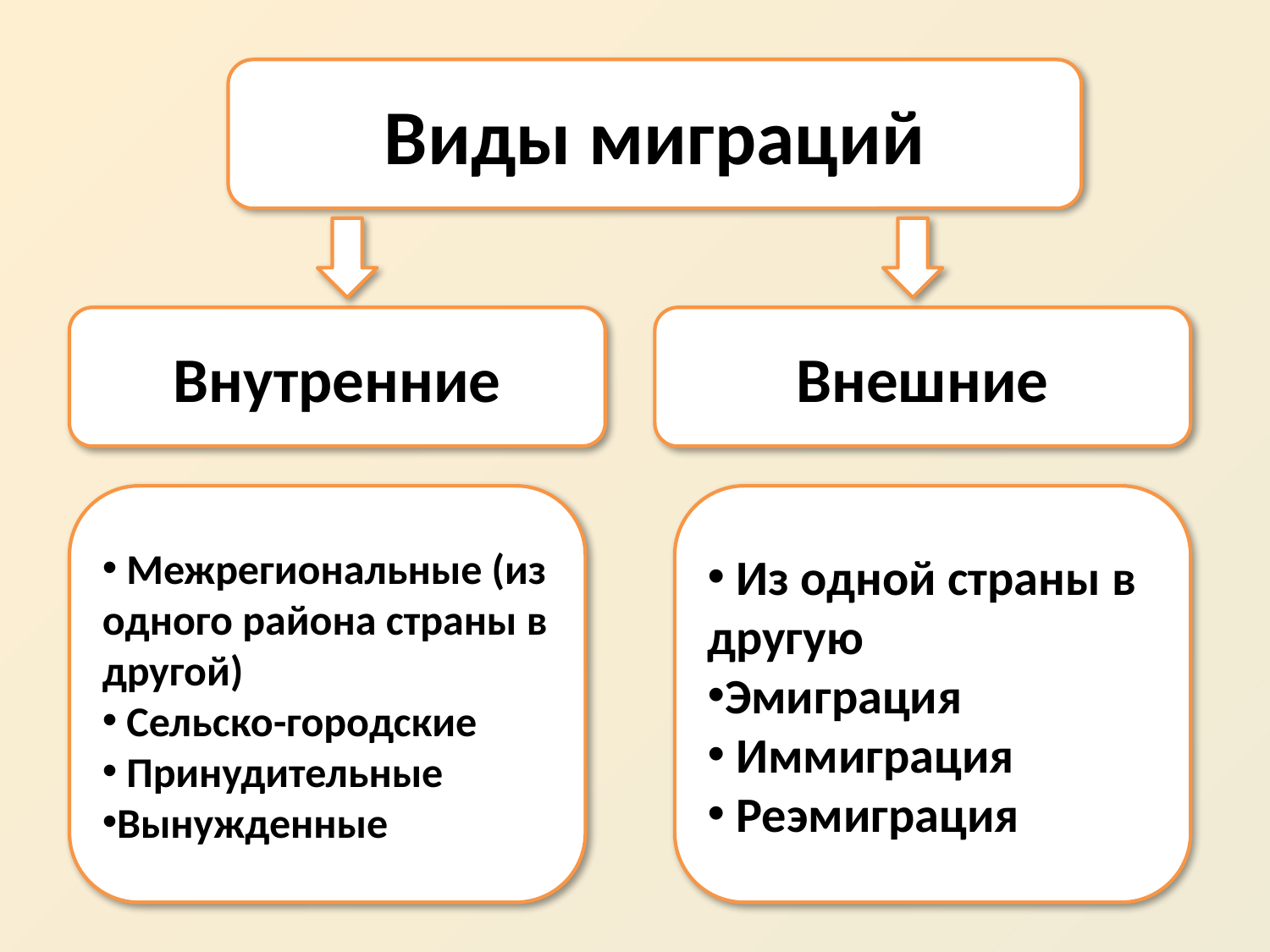

Виды миграций

Внутренние
Внешние
 Межрегиональные (из одного района страны в другой)
 Сельско-городские
 Принудительные
Вынужденные
 Из одной страны в другую
Эмиграция
 Иммиграция
 Реэмиграция